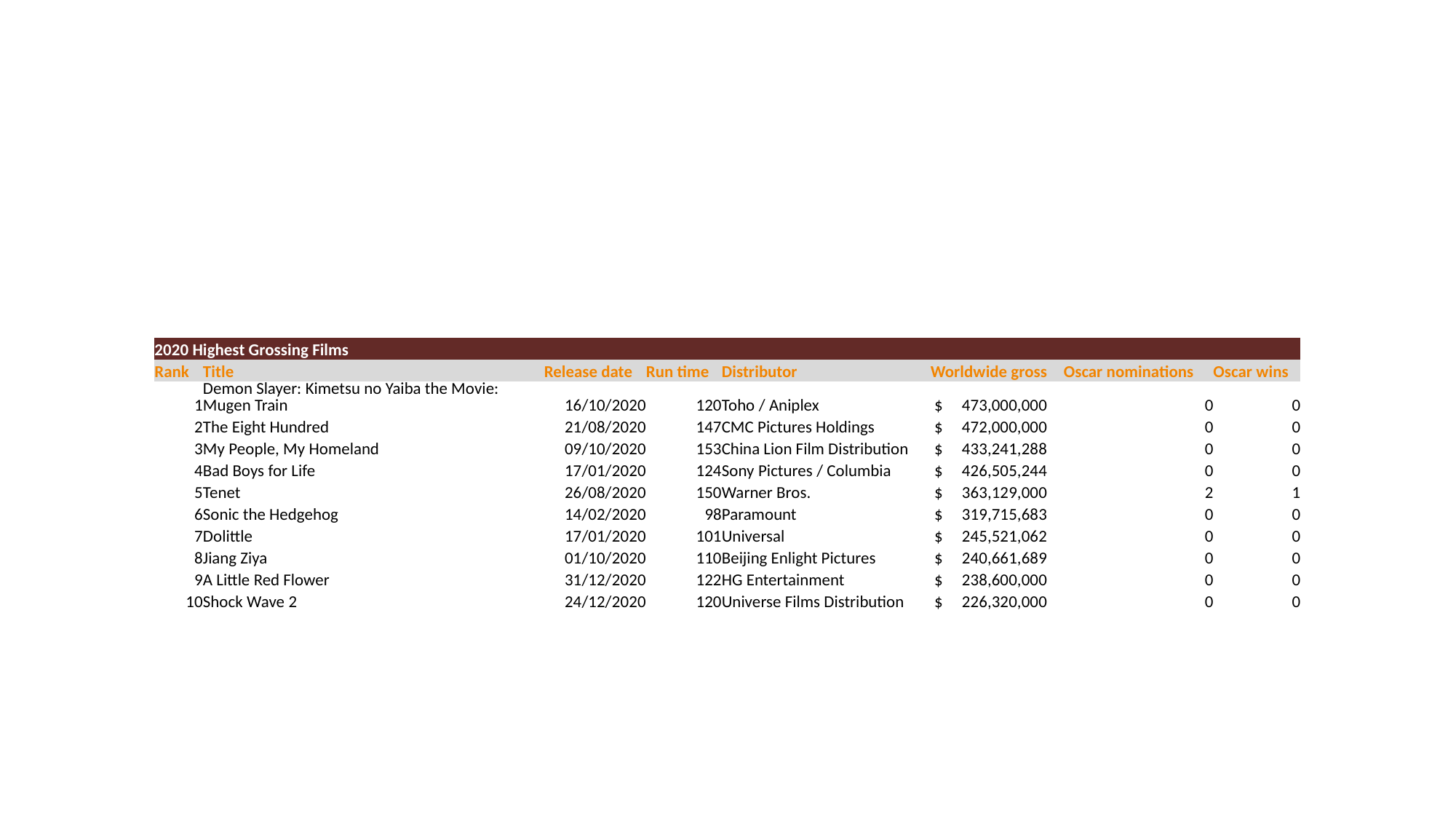

| 2020 Highest Grossing Films |  |  |  |  |  |  |  |
| --- | --- | --- | --- | --- | --- | --- | --- |
| Rank | Title | Release date | Run time | Distributor | Worldwide gross | Oscar nominations | Oscar wins |
| 1 | Demon Slayer: Kimetsu no Yaiba the Movie: Mugen Train | 16/10/2020 | 120 | Toho / Aniplex | $ 473,000,000 | 0 | 0 |
| 2 | The Eight Hundred | 21/08/2020 | 147 | CMC Pictures Holdings | $ 472,000,000 | 0 | 0 |
| 3 | My People, My Homeland | 09/10/2020 | 153 | China Lion Film Distribution | $ 433,241,288 | 0 | 0 |
| 4 | Bad Boys for Life | 17/01/2020 | 124 | Sony Pictures / Columbia | $ 426,505,244 | 0 | 0 |
| 5 | Tenet | 26/08/2020 | 150 | Warner Bros. | $ 363,129,000 | 2 | 1 |
| 6 | Sonic the Hedgehog | 14/02/2020 | 98 | Paramount | $ 319,715,683 | 0 | 0 |
| 7 | Dolittle | 17/01/2020 | 101 | Universal | $ 245,521,062 | 0 | 0 |
| 8 | Jiang Ziya | 01/10/2020 | 110 | Beijing Enlight Pictures | $ 240,661,689 | 0 | 0 |
| 9 | A Little Red Flower | 31/12/2020 | 122 | HG Entertainment | $ 238,600,000 | 0 | 0 |
| 10 | Shock Wave 2 | 24/12/2020 | 120 | Universe Films Distribution | $ 226,320,000 | 0 | 0 |